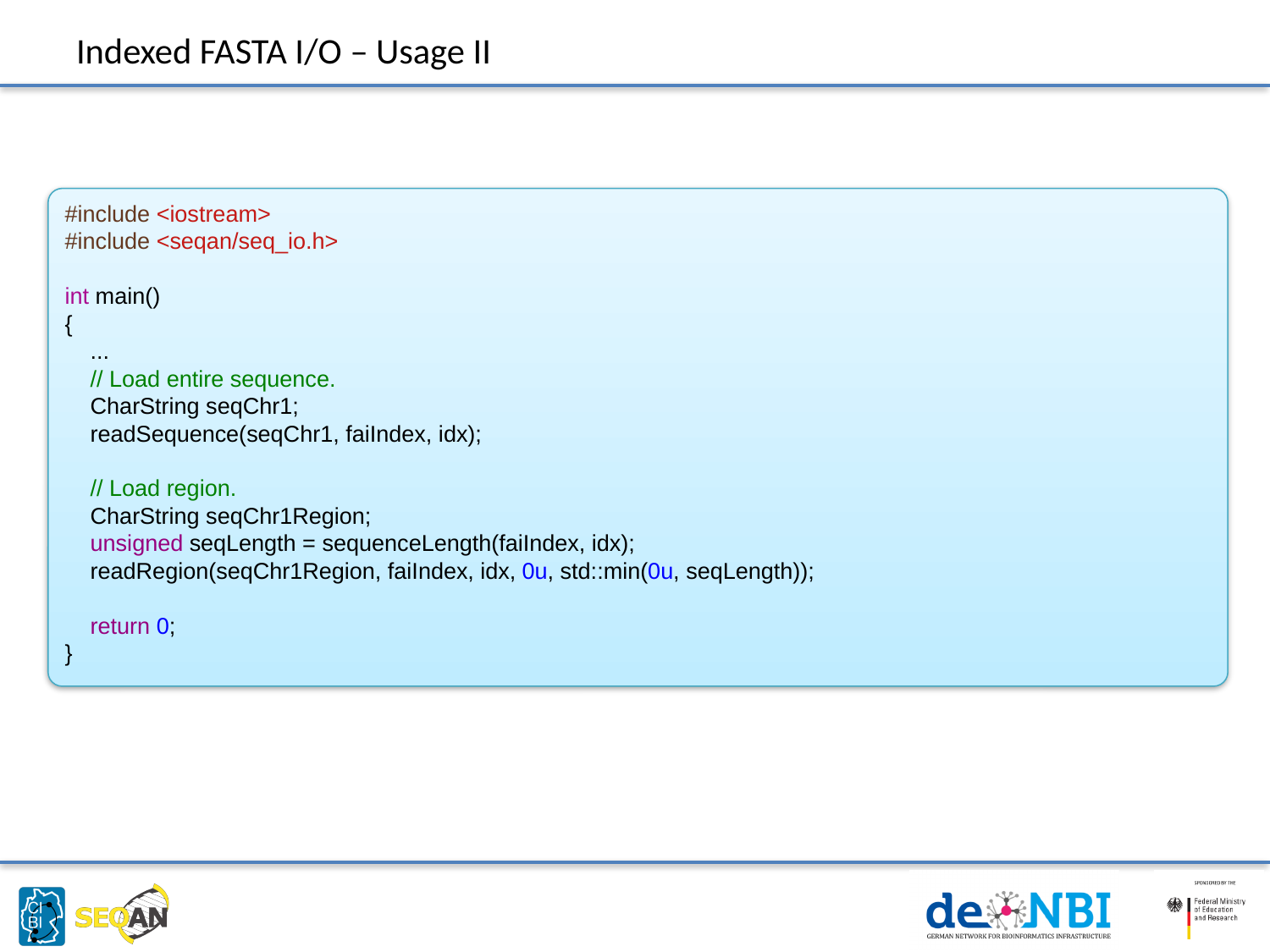

# Indexed FASTA I/O – Usage II

#include <iostream>
#include <seqan/seq_io.h>

int main()
{
    ...
    // Load entire sequence.
    CharString seqChr1;
    readSequence(seqChr1, faiIndex, idx);

    // Load region.
    CharString seqChr1Region;
    unsigned seqLength = sequenceLength(faiIndex, idx);
    readRegion(seqChr1Region, faiIndex, idx, 0u, std::min(0u, seqLength));

    return 0;
}